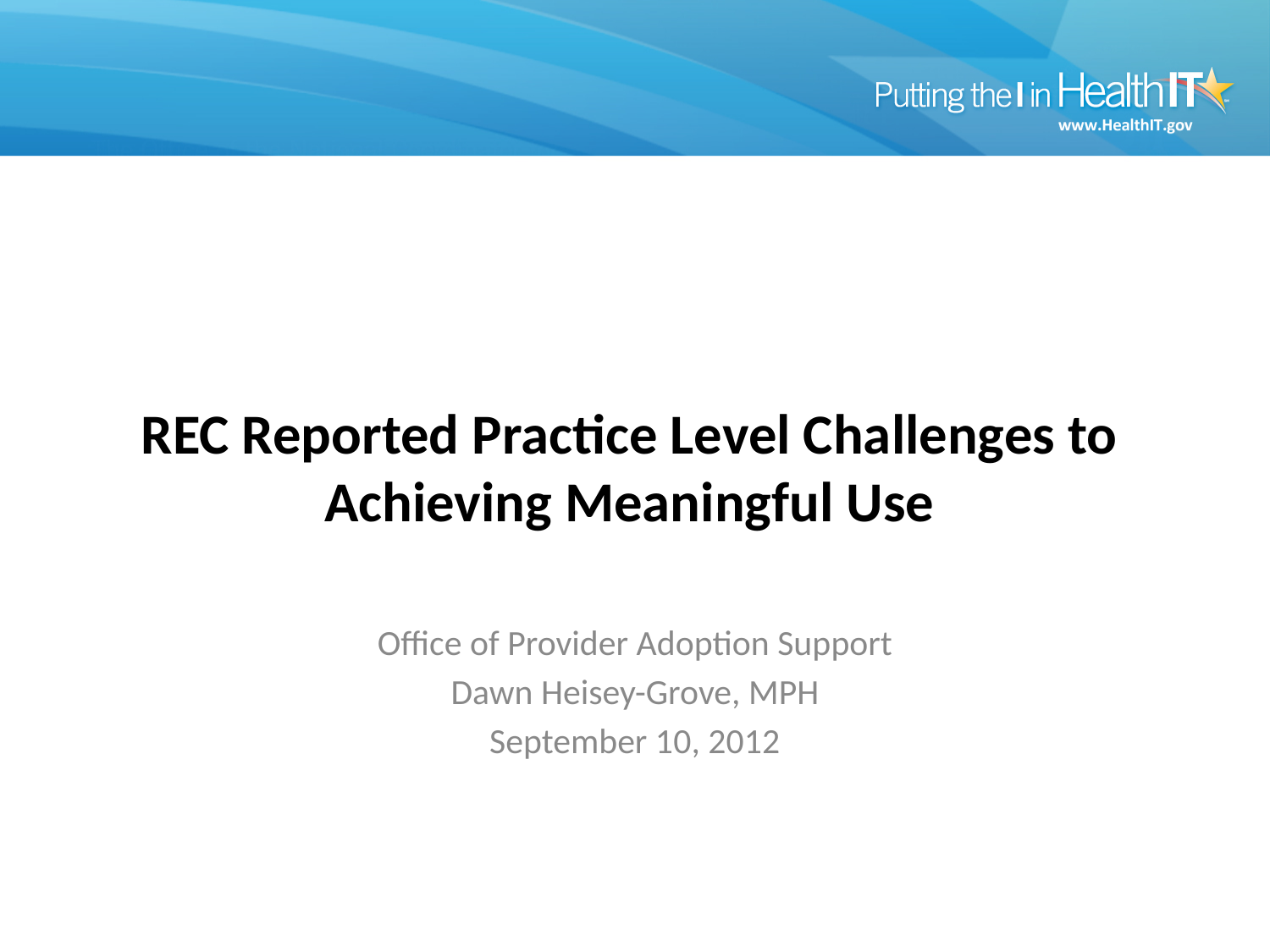

# REC Reported Practice Level Challenges to Achieving Meaningful Use
Office of Provider Adoption Support
Dawn Heisey-Grove, MPH
September 10, 2012